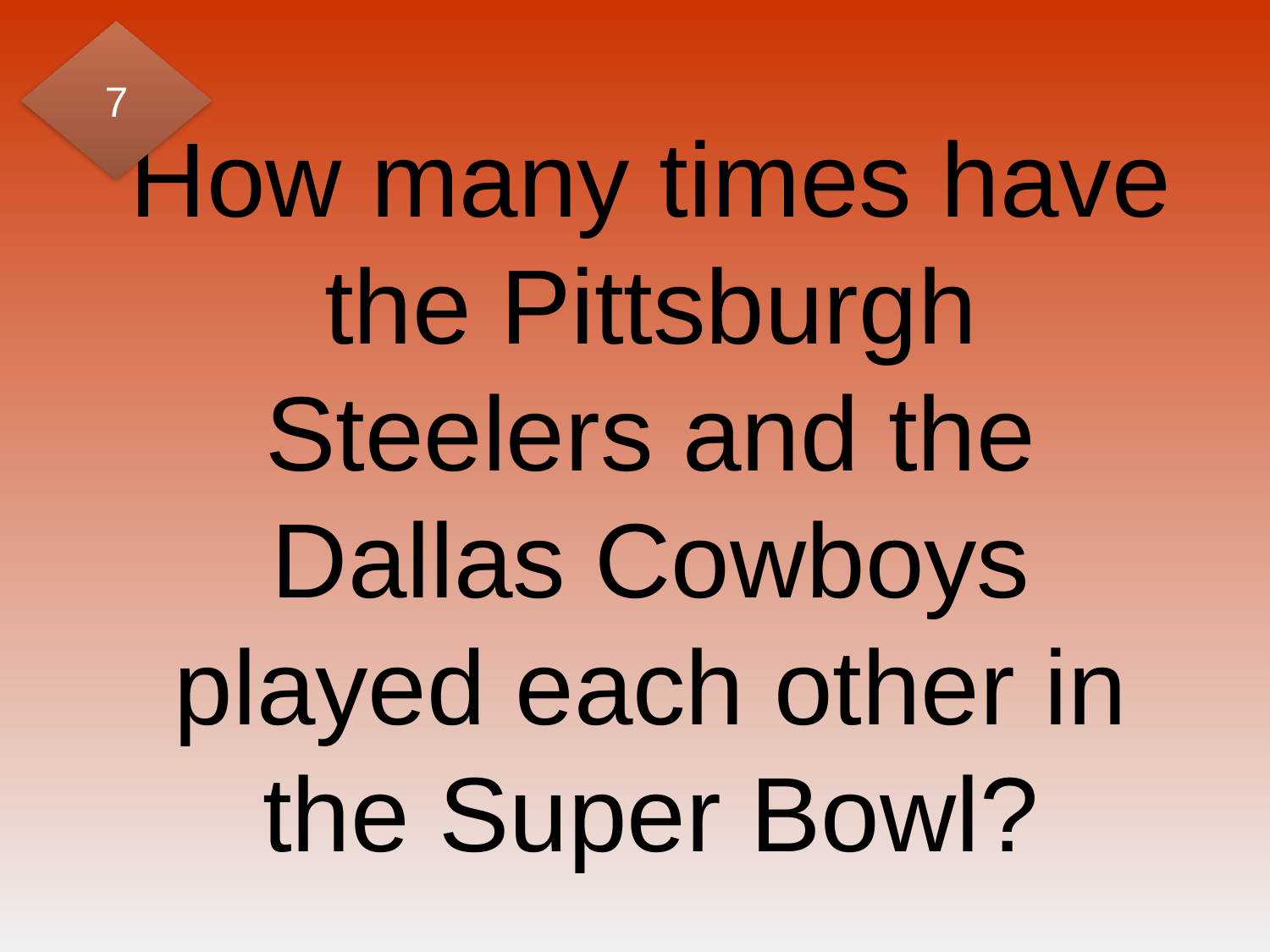

7
# How many times have the Pittsburgh Steelers and the Dallas Cowboys played each other in the Super Bowl?